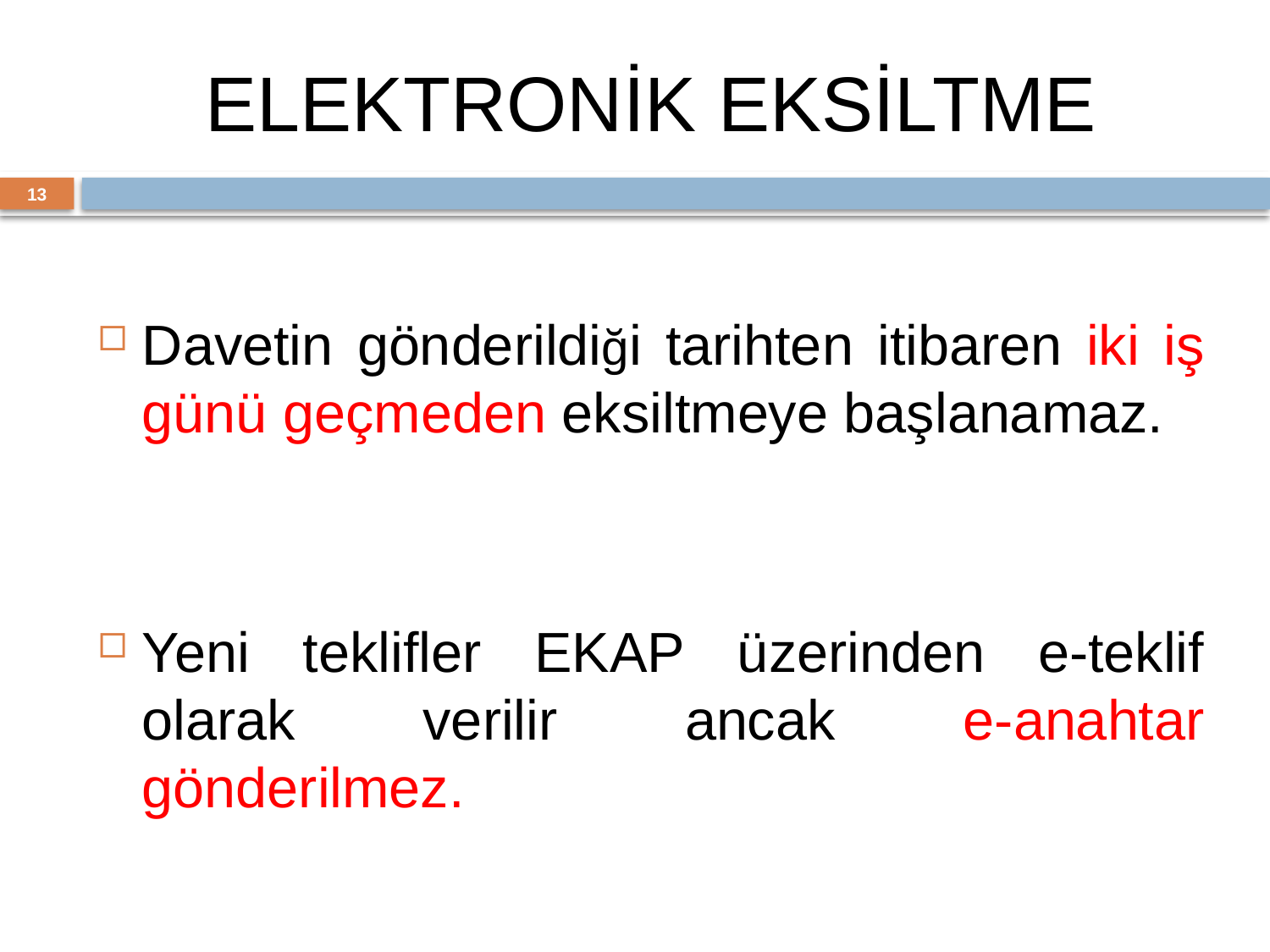

# ELEKTRONİK EKSİLTME
13

Davetin gönderildiği tarihten itibaren iki iş günü geçmeden eksiltmeye başlanamaz.

Yeni teklifler EKAP üzerinden e-teklif olarak verilir ancak e-anahtar gönderilmez.